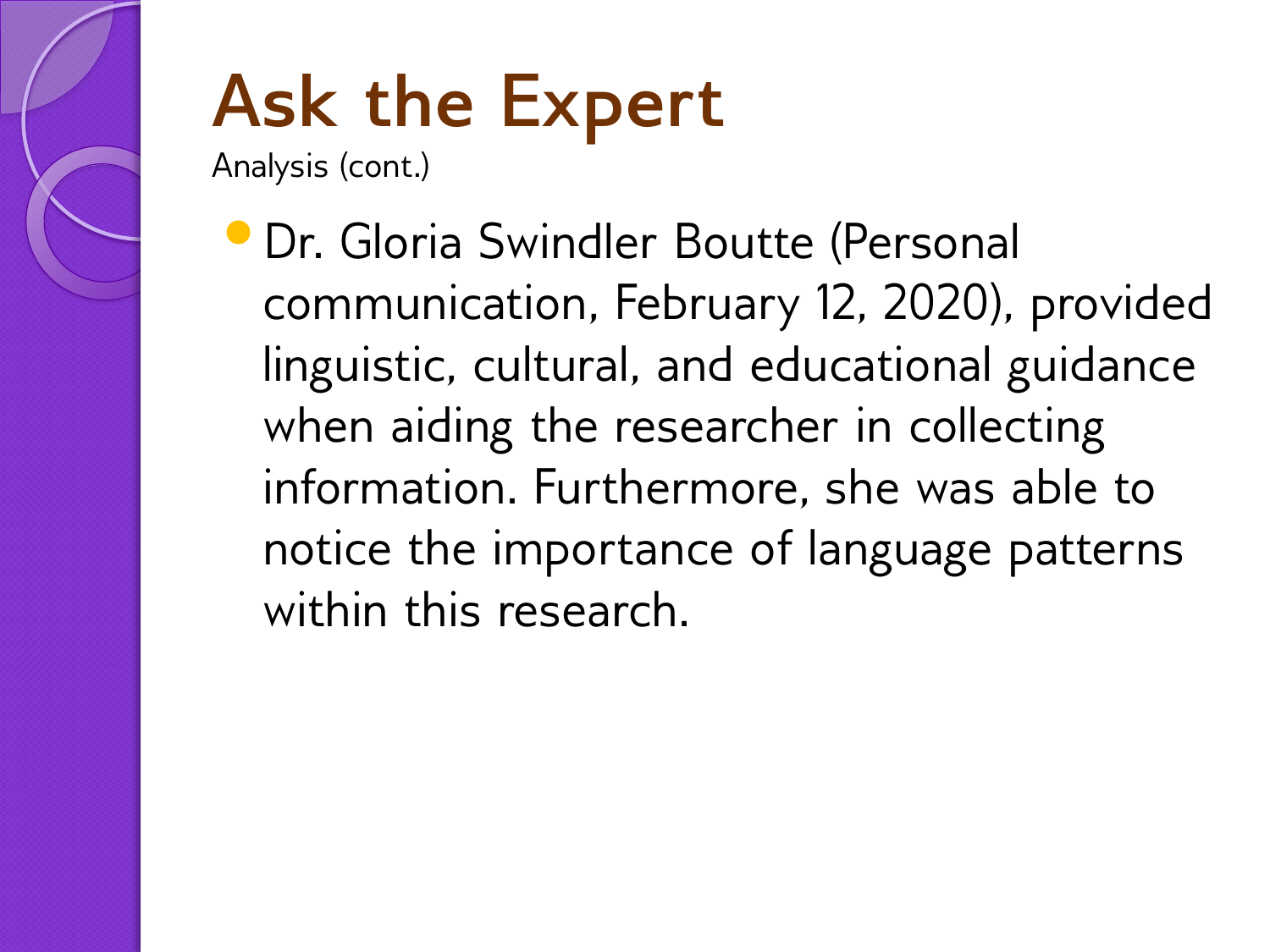

# Ask the Expert Analysis (cont.)
Dr. Gloria Swindler Boutte (Personal communication, February 12, 2020), provided linguistic, cultural, and educational guidance when aiding the researcher in collecting information. Furthermore, she was able to notice the importance of language patterns within this research.